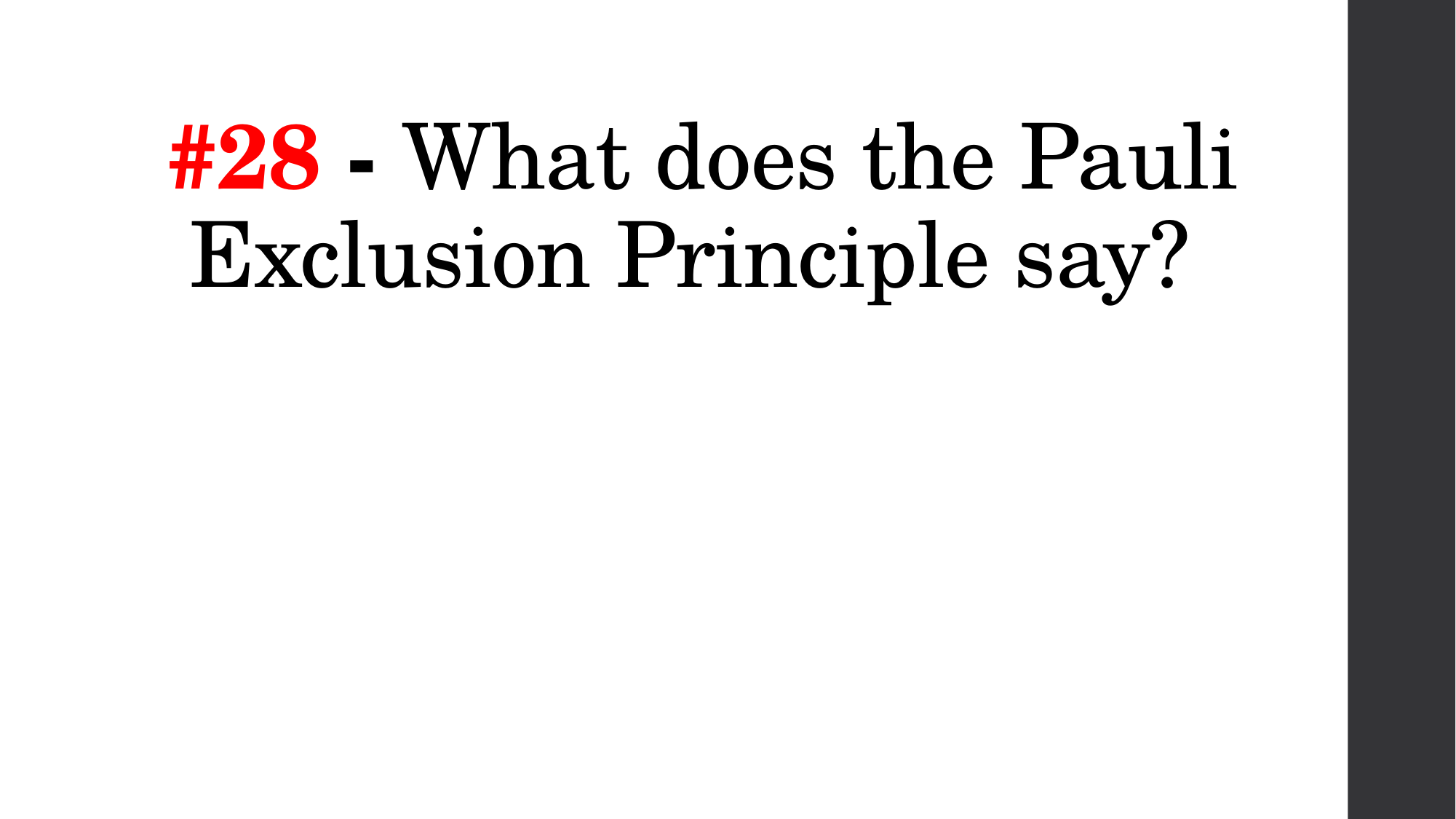

# #28 - What does the Pauli Exclusion Principle say?